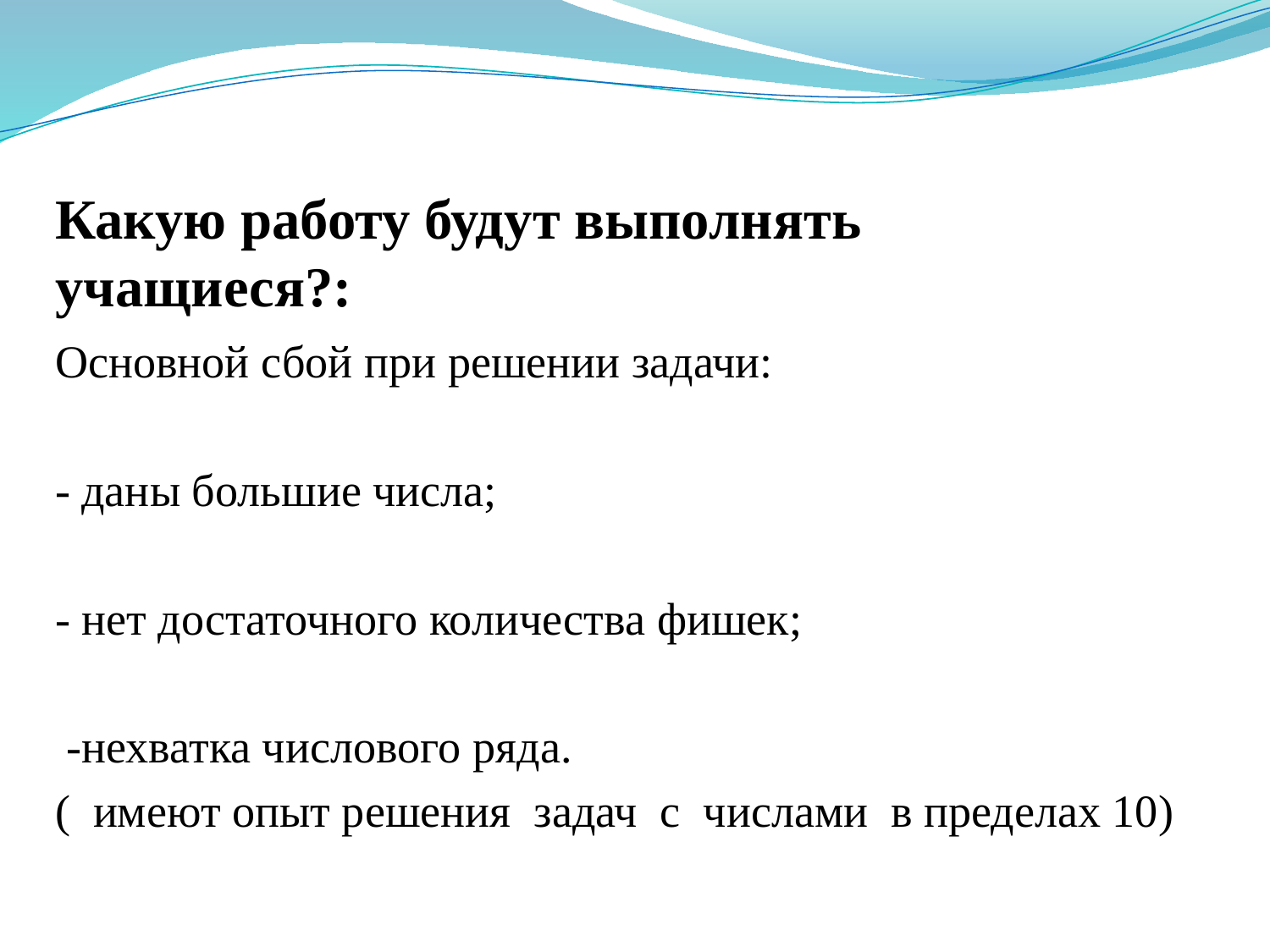

# Какую работу будут выполнять учащиеся?:
Основной сбой при решении задачи:

- даны большие числа;

- нет достаточного количества фишек;

 -нехватка числового ряда.
(  имеют опыт решения  задач  с  числами  в пределах 10)